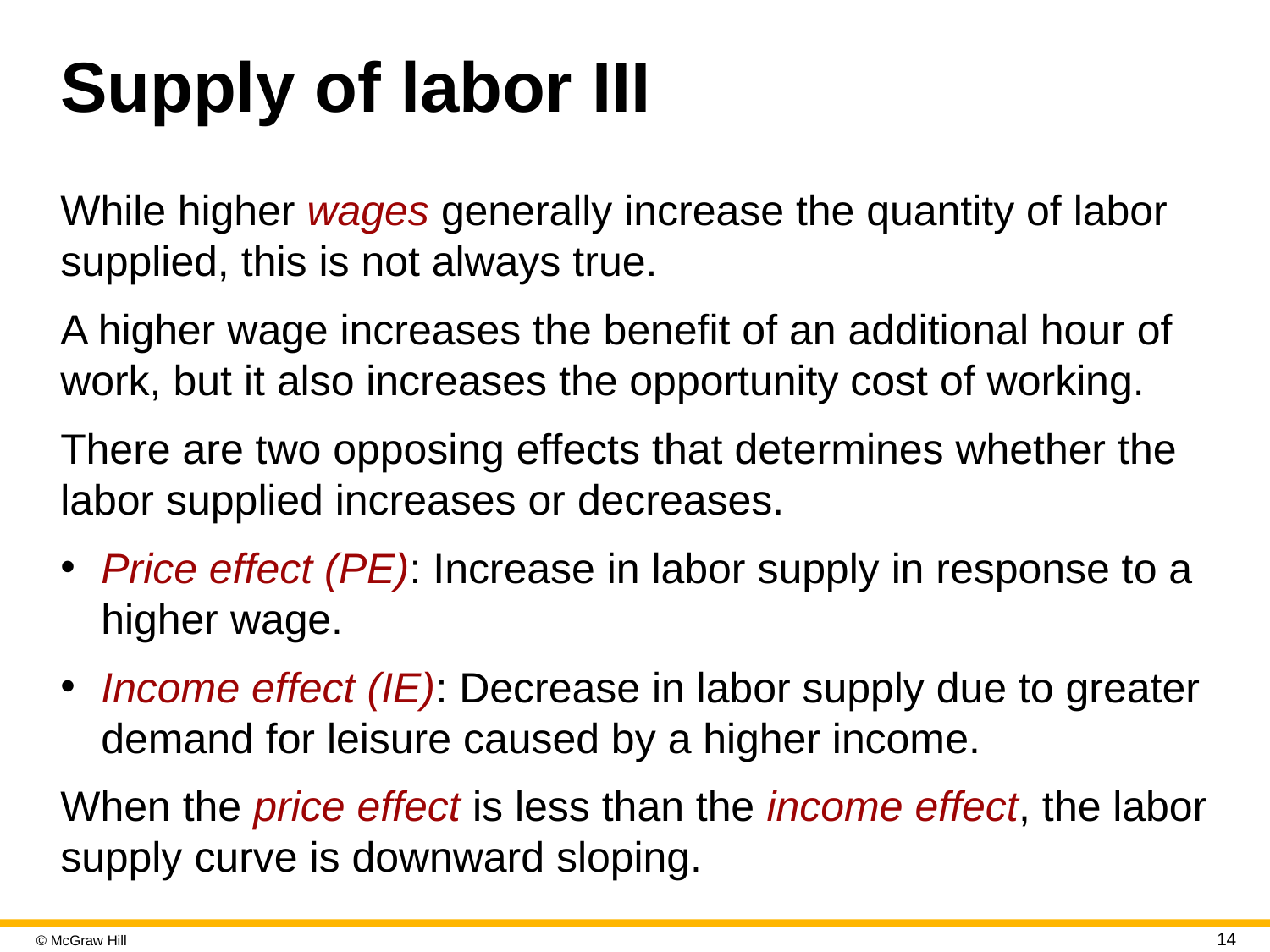

# Supply of labor III
While higher wages generally increase the quantity of labor supplied, this is not always true.
A higher wage increases the benefit of an additional hour of work, but it also increases the opportunity cost of working.
There are two opposing effects that determines whether the labor supplied increases or decreases.
Price effect (PE): Increase in labor supply in response to a higher wage.
Income effect (IE): Decrease in labor supply due to greater demand for leisure caused by a higher income.
When the price effect is less than the income effect, the labor supply curve is downward sloping.